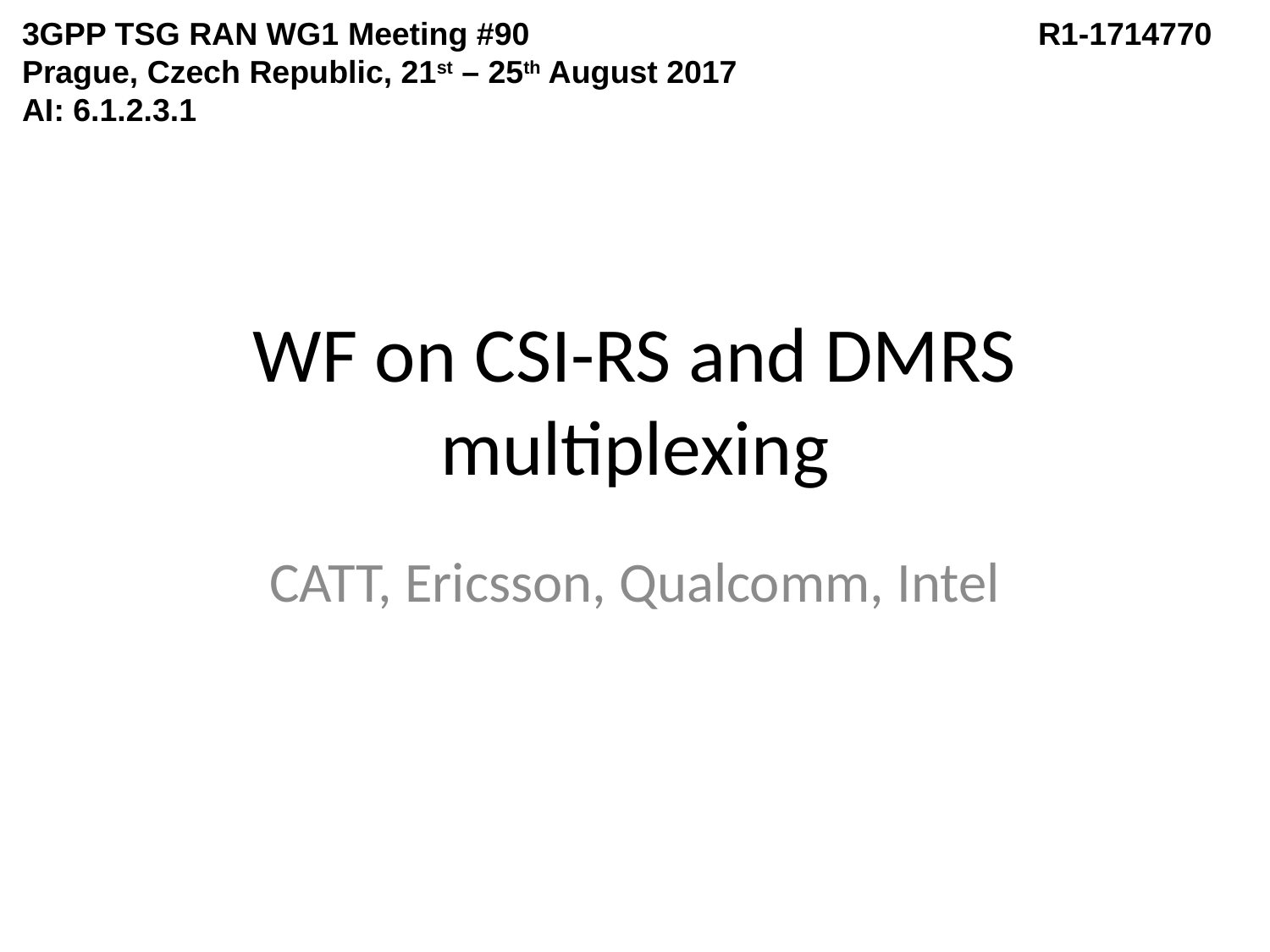

3GPP TSG RAN WG1 Meeting #90					R1-1714770
Prague, Czech Republic, 21st – 25th August 2017
AI: 6.1.2.3.1
# WF on CSI-RS and DMRS multiplexing
CATT, Ericsson, Qualcomm, Intel